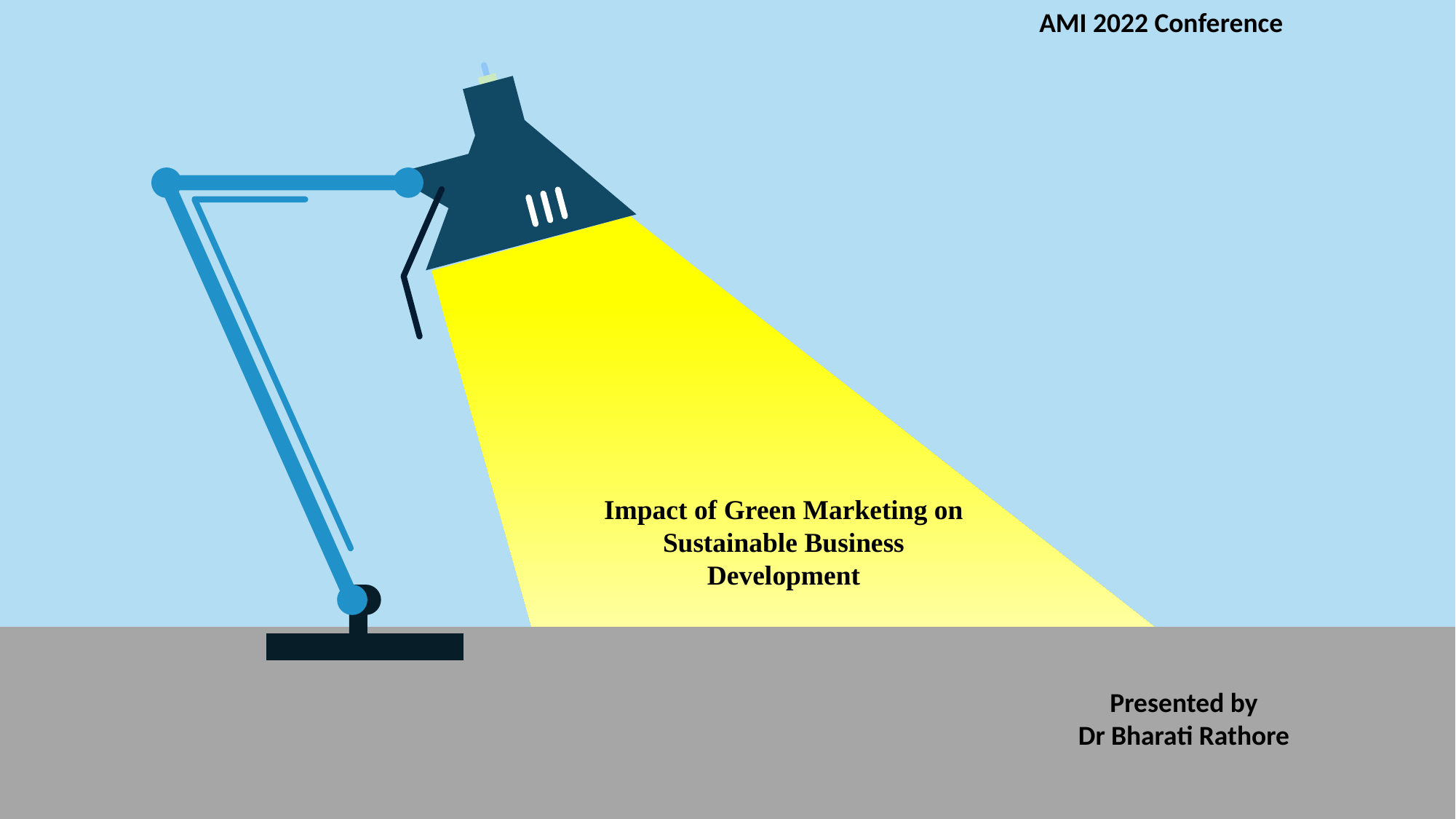

AMI 2022 Conference

Impact of Green Marketing on Sustainable Business Development

Presented by
Dr Bharati Rathore